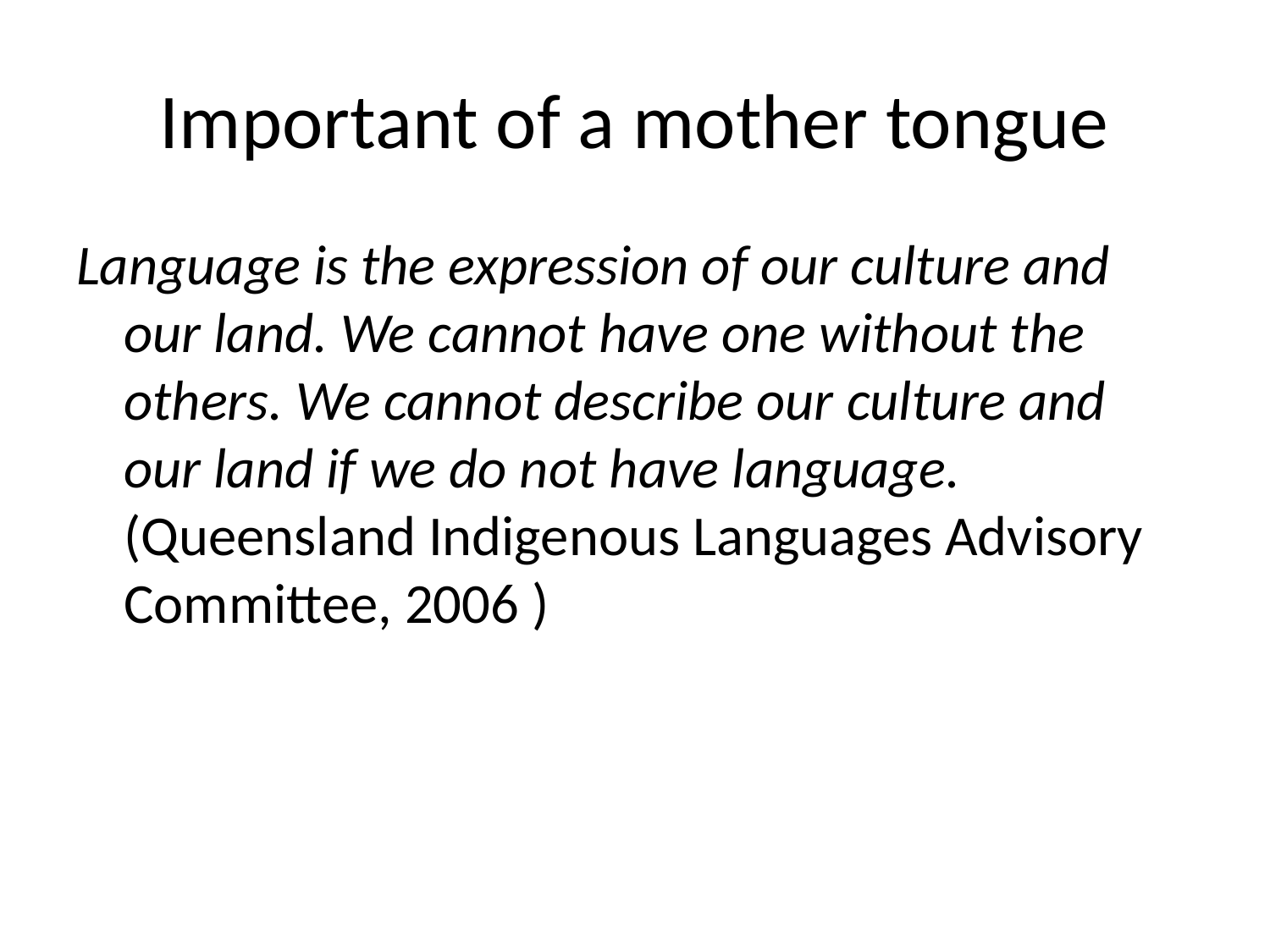

# Important of a mother tongue
Language is the expression of our culture and our land. We cannot have one without the others. We cannot describe our culture and our land if we do not have language. 
(Queensland Indigenous Languages Advisory Committee, 2006 )